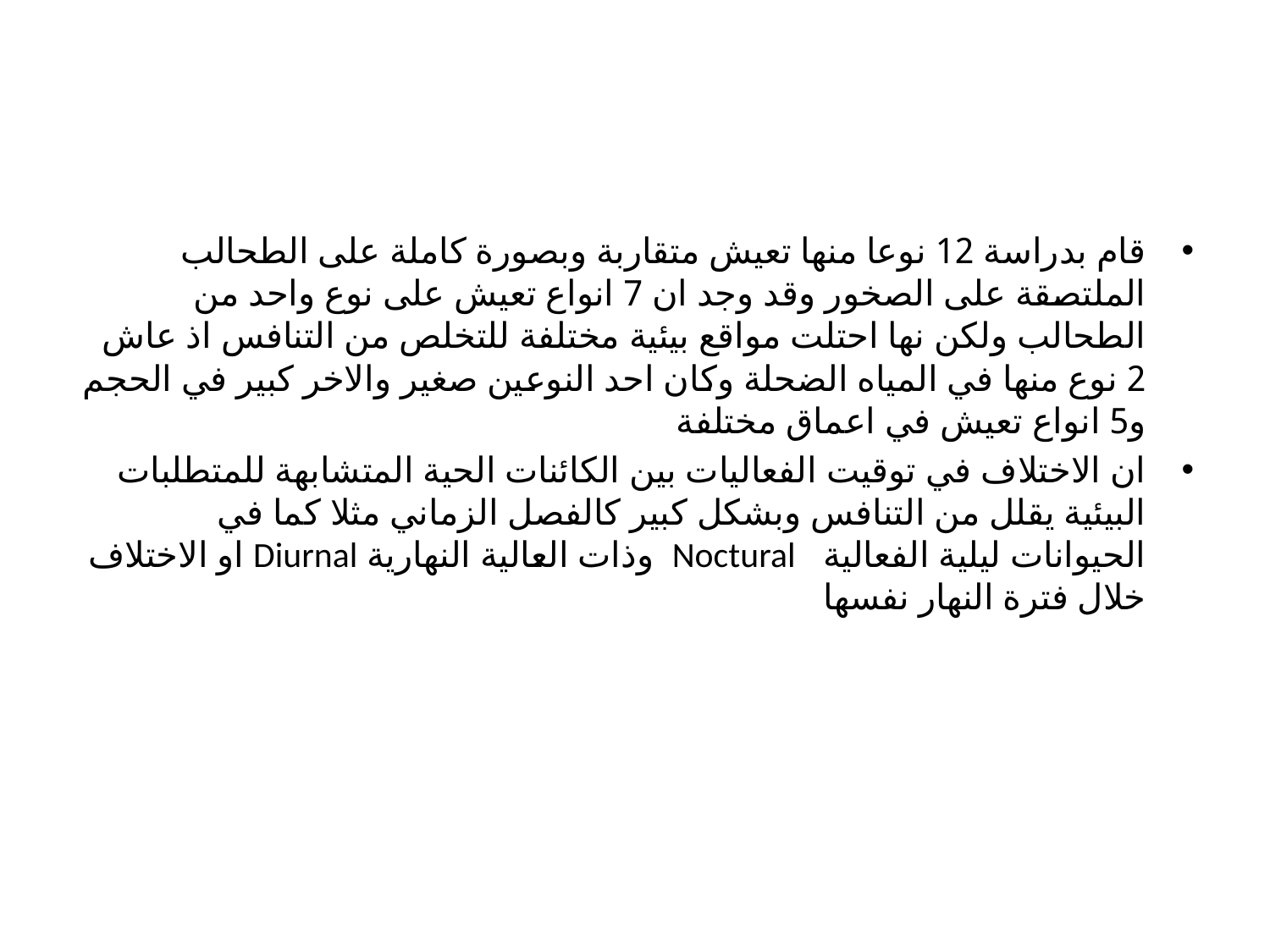

#
قام بدراسة 12 نوعا منها تعيش متقاربة وبصورة كاملة على الطحالب الملتصقة على الصخور وقد وجد ان 7 انواع تعيش على نوع واحد من الطحالب ولكن نها احتلت مواقع بيئية مختلفة للتخلص من التنافس اذ عاش 2 نوع منها في المياه الضحلة وكان احد النوعين صغير والاخر كبير في الحجم و5 انواع تعيش في اعماق مختلفة
ان الاختلاف في توقيت الفعاليات بين الكائنات الحية المتشابهة للمتطلبات البيئية يقلل من التنافس وبشكل كبير كالفصل الزماني مثلا كما في الحيوانات ليلية الفعالية   Noctural  وذات العالية النهارية Diurnal او الاختلاف خلال فترة النهار نفسها